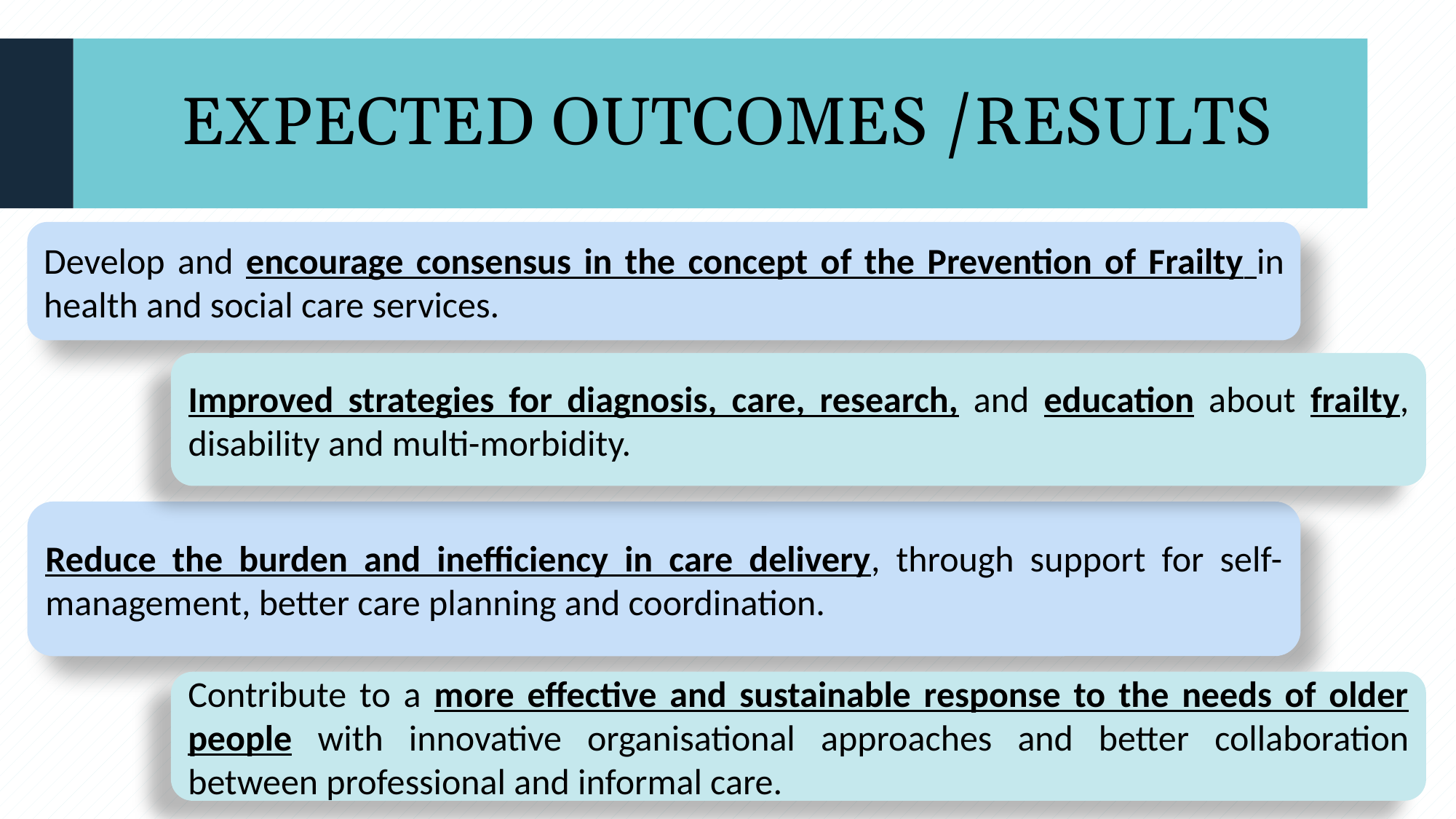

# EXPECTED OUTCOMES /RESULTS
Develop and encourage consensus in the concept of the Prevention of Frailty in health and social care services.
Improved strategies for diagnosis, care, research, and education about frailty, disability and multi-morbidity.
Reduce the burden and inefficiency in care delivery, through support for self-management, better care planning and coordination.
Contribute to a more effective and sustainable response to the needs of older people with innovative organisational approaches and better collaboration between professional and informal care.